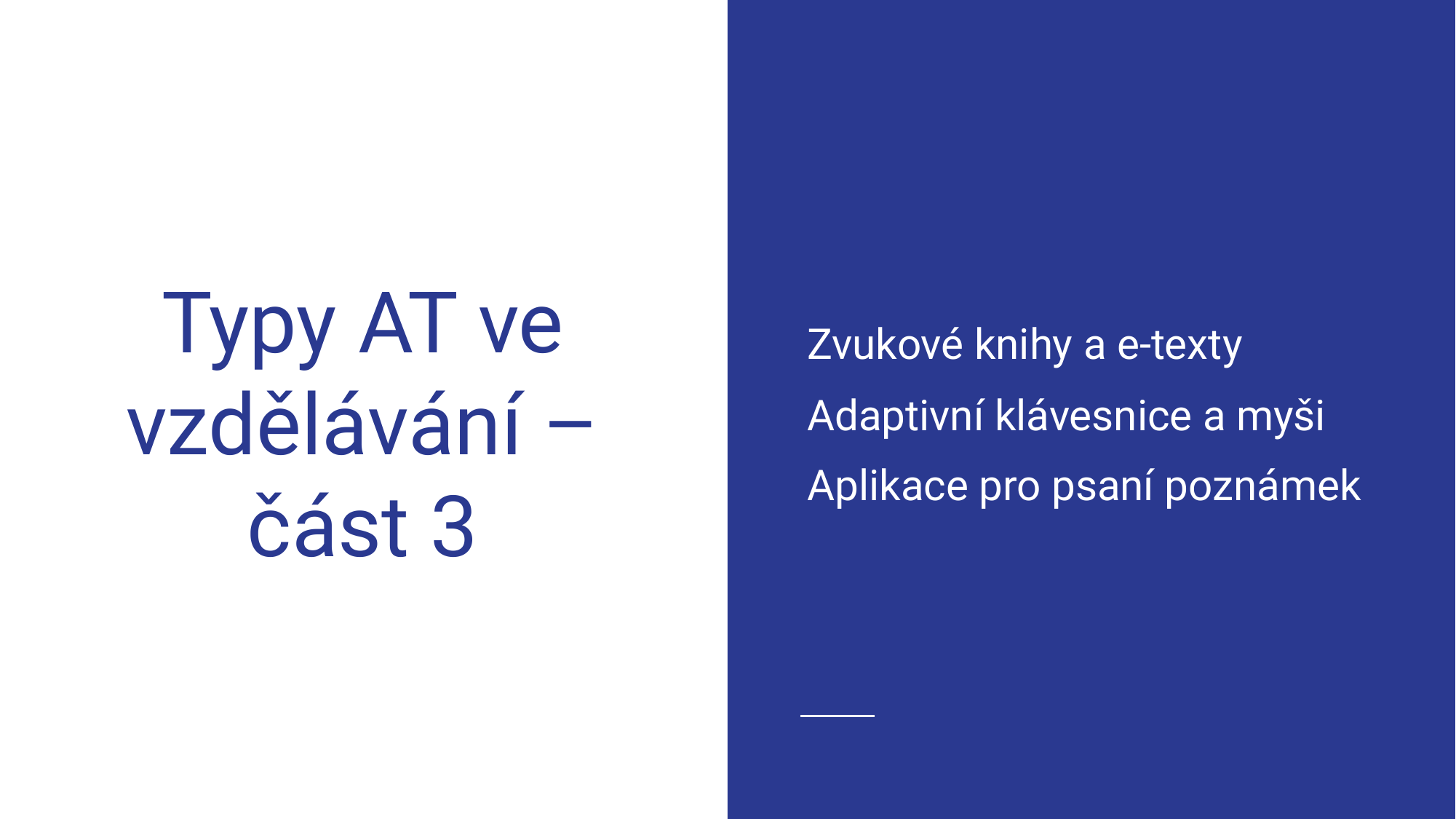

Zvukové knihy a e-texty
Adaptivní klávesnice a myši
Aplikace pro psaní poznámek
# Typy AT ve vzdělávání – část 3